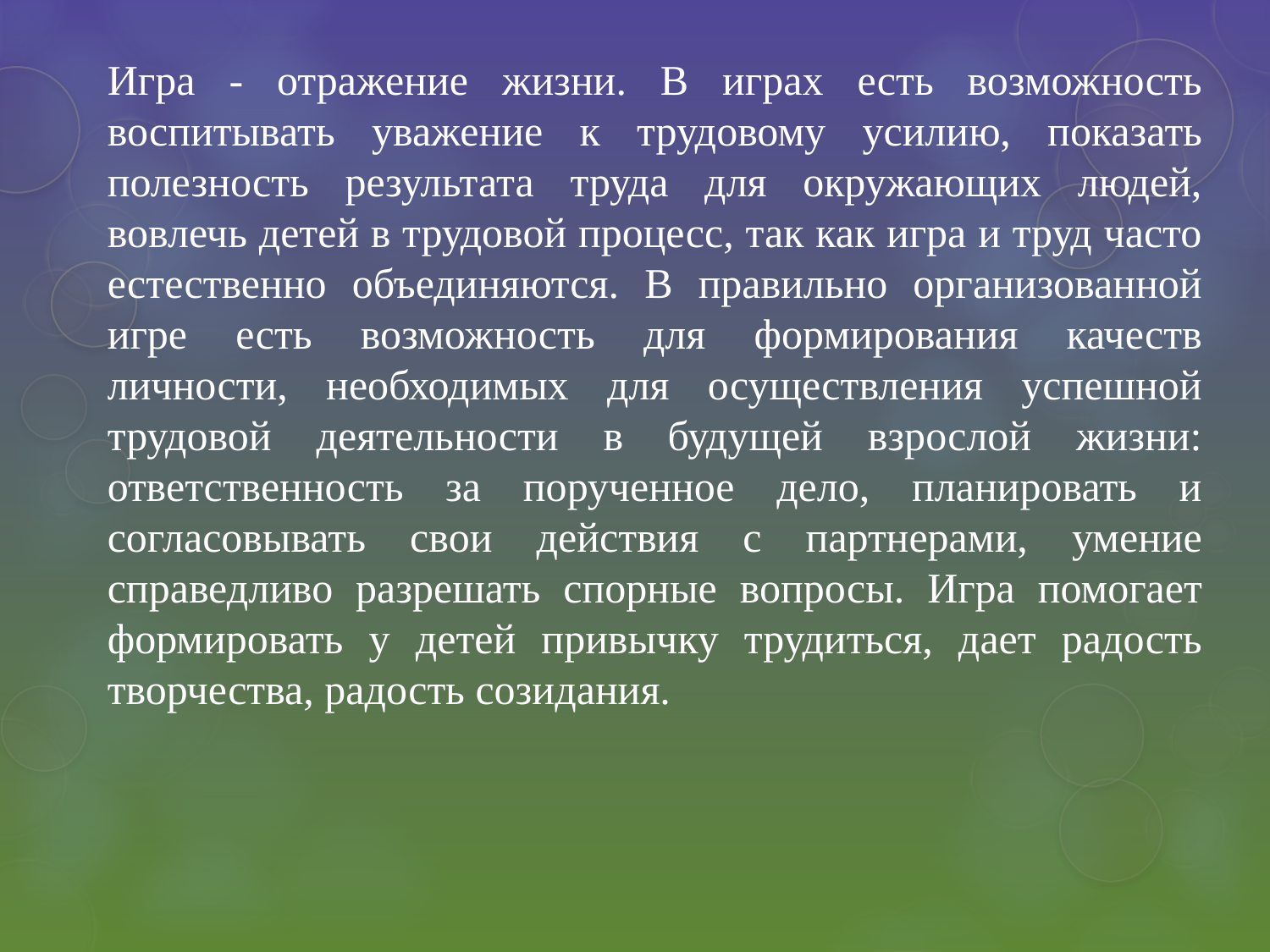

Игра - отражение жизни. В играх есть возможность воспитывать уважение к трудовому усилию, показать полезность результата труда для окружающих людей, вовлечь детей в трудовой процесс, так как игра и труд часто естественно объединяются. В правильно организованной игре есть возможность для формирования качеств личности, необходимых для осуществления успешной трудовой деятельности в будущей взрослой жизни: ответственность за порученное дело, планировать и согласовывать свои действия с партнерами, умение справедливо разрешать спорные вопросы. Игра помогает формировать у детей привычку трудиться, дает радость творчества, радость созидания.